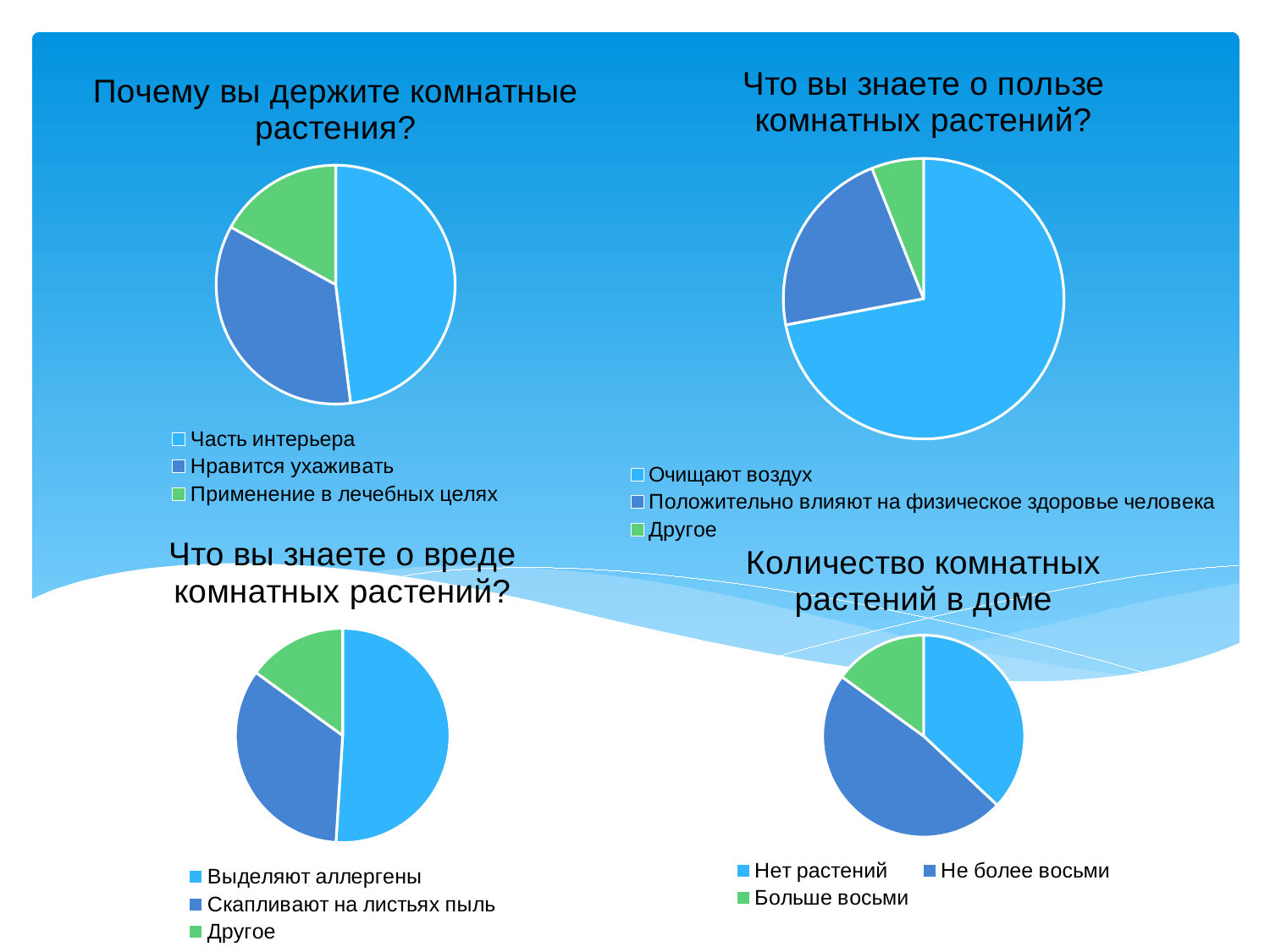

### Chart:

| Category | Что вы знаете о пользе комнатных растений? |
|---|---|
| Очищают воздух | 72.0 |
| Положительно влияют на физическое здоровье человека | 22.0 |
| Другое | 6.0 |

### Chart: Почему вы держите комнатные растения?

| Category | Почему вы держите комнатные растения? |
|---|---|
| Часть интерьера | 48.0 |
| Нравится ухаживать  | 35.0 |
| Применение в лечебных целях | 17.0 |
#

### Chart:

| Category | Что вы знаете о вреде комнатных растений? |
|---|---|
| Выделяют аллергены | 51.0 |
| Скапливают на листьях пыль | 34.0 |
| Другое | 15.0 |

### Chart:

| Category | Количество комнатных растений в доме |
|---|---|
| Нет растений | 37.0 |
| Не более восьми | 48.0 |
| Больше восьми | 15.0 |